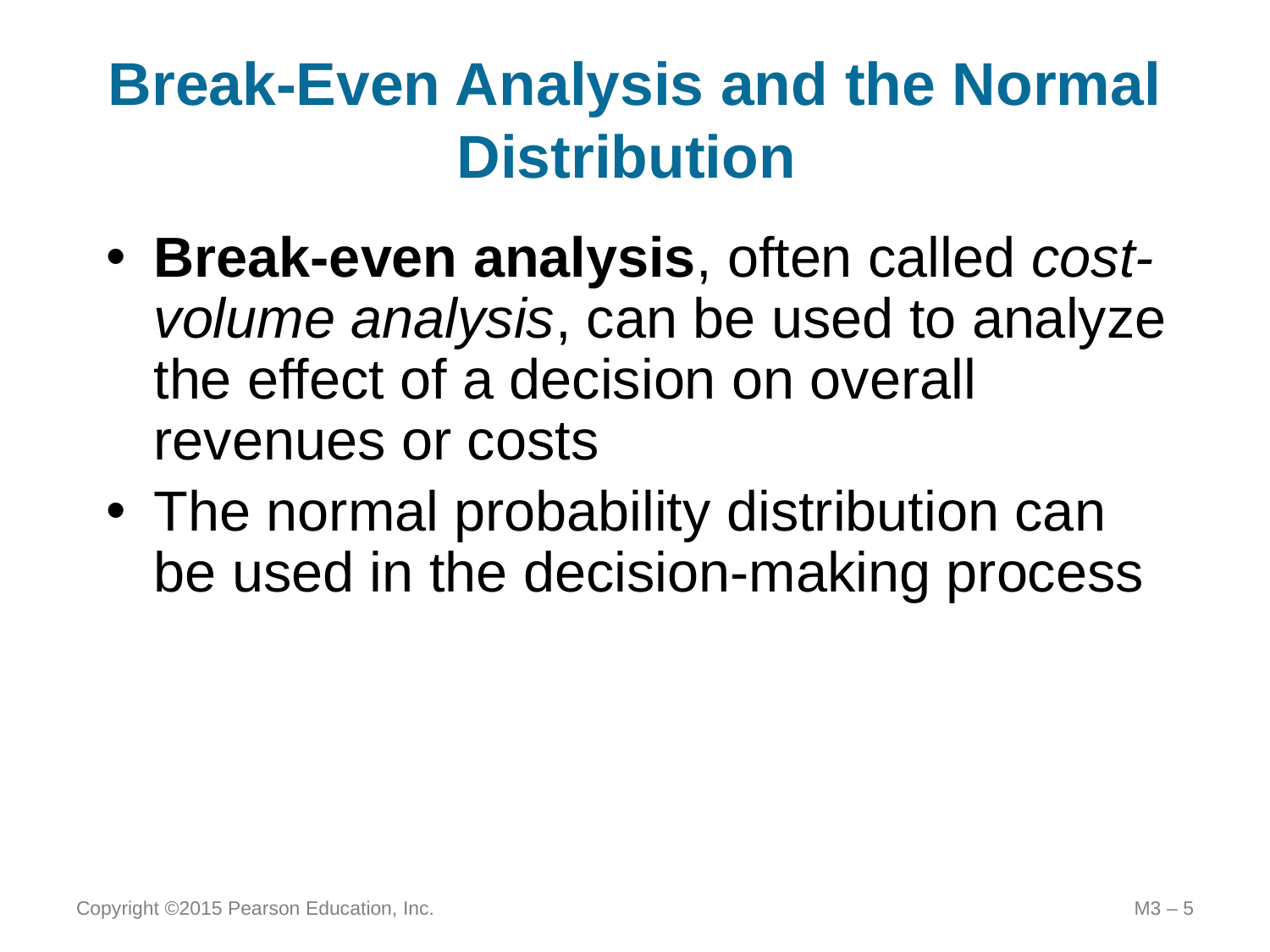

# Break-Even Analysis and the Normal Distribution
Break-even analysis, often called cost-volume analysis, can be used to analyze the effect of a decision on overall revenues or costs
The normal probability distribution can be used in the decision-making process
Copyright ©2015 Pearson Education, Inc.
M3 – 5